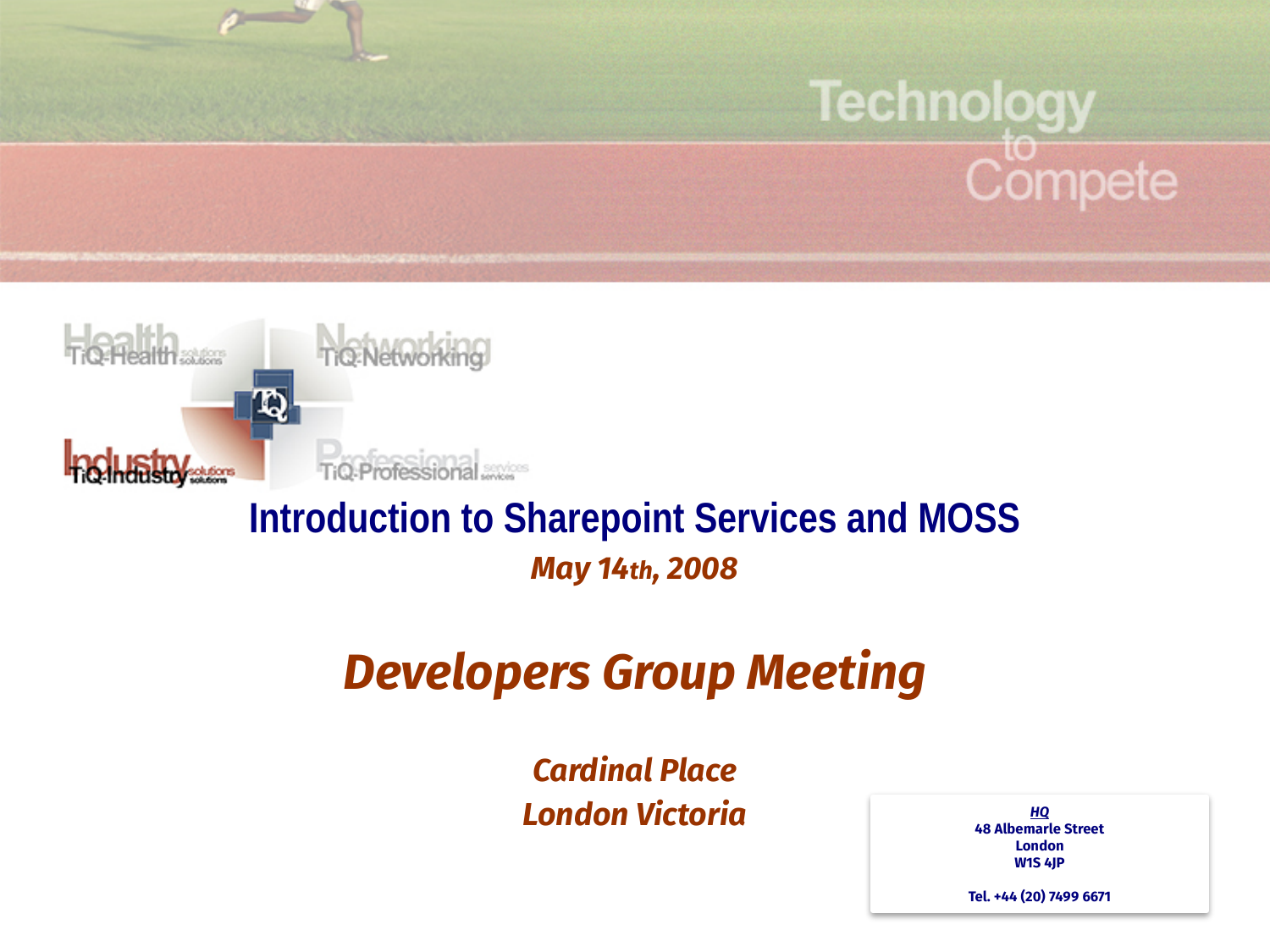

Introduction to Sharepoint Services and MOSS
May 14th, 2008

Developers Group Meeting

Cardinal Place
London Victoria
HQ
48 Albemarle Street
London
W1S 4JP

Tel. +44 (20) 7499 6671